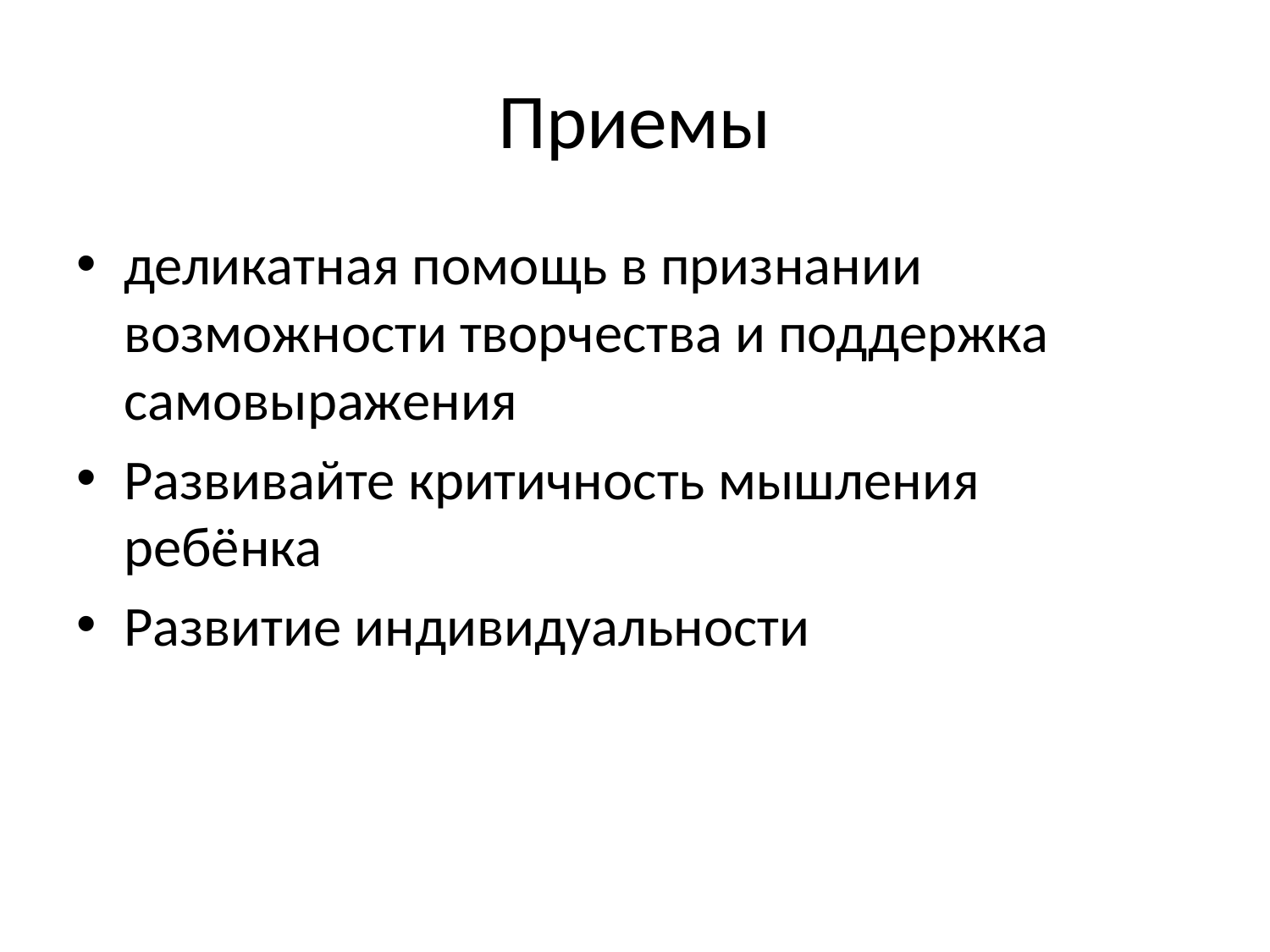

# Приемы
деликатная помощь в признании возможности творчества и поддержка самовыражения
Развивайте критичность мышления ребёнка
Развитие индивидуальности